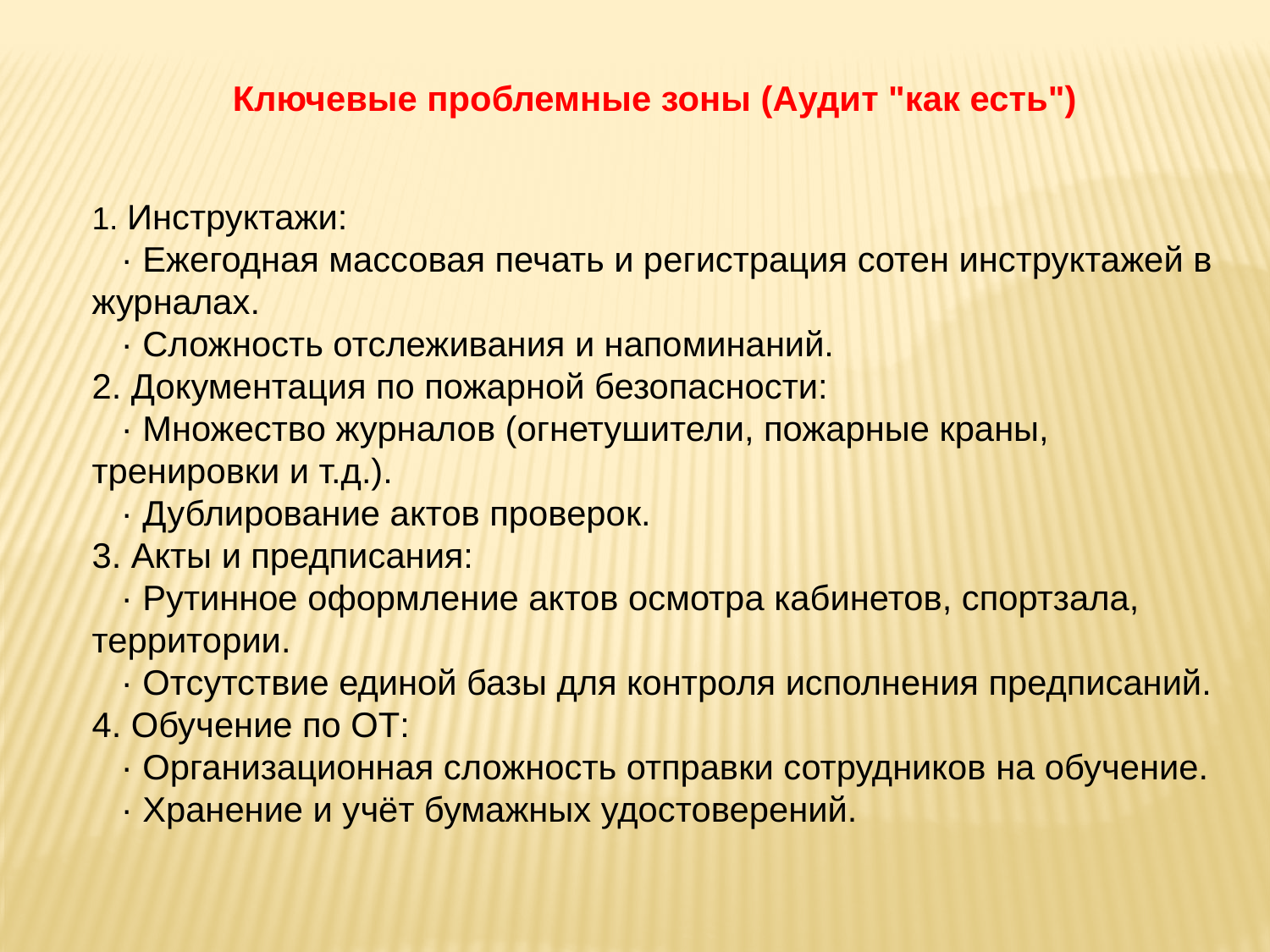

Ключевые проблемные зоны (Аудит "как есть")

1. Инструктажи:
   · Ежегодная массовая печать и регистрация сотен инструктажей в журналах.
   · Сложность отслеживания и напоминаний.
2. Документация по пожарной безопасности:
   · Множество журналов (огнетушители, пожарные краны, тренировки и т.д.).
   · Дублирование актов проверок.
3. Акты и предписания:
   · Рутинное оформление актов осмотра кабинетов, спортзала, территории.
   · Отсутствие единой базы для контроля исполнения предписаний.
4. Обучение по ОТ:
   · Организационная сложность отправки сотрудников на обучение.
   · Хранение и учёт бумажных удостоверений.